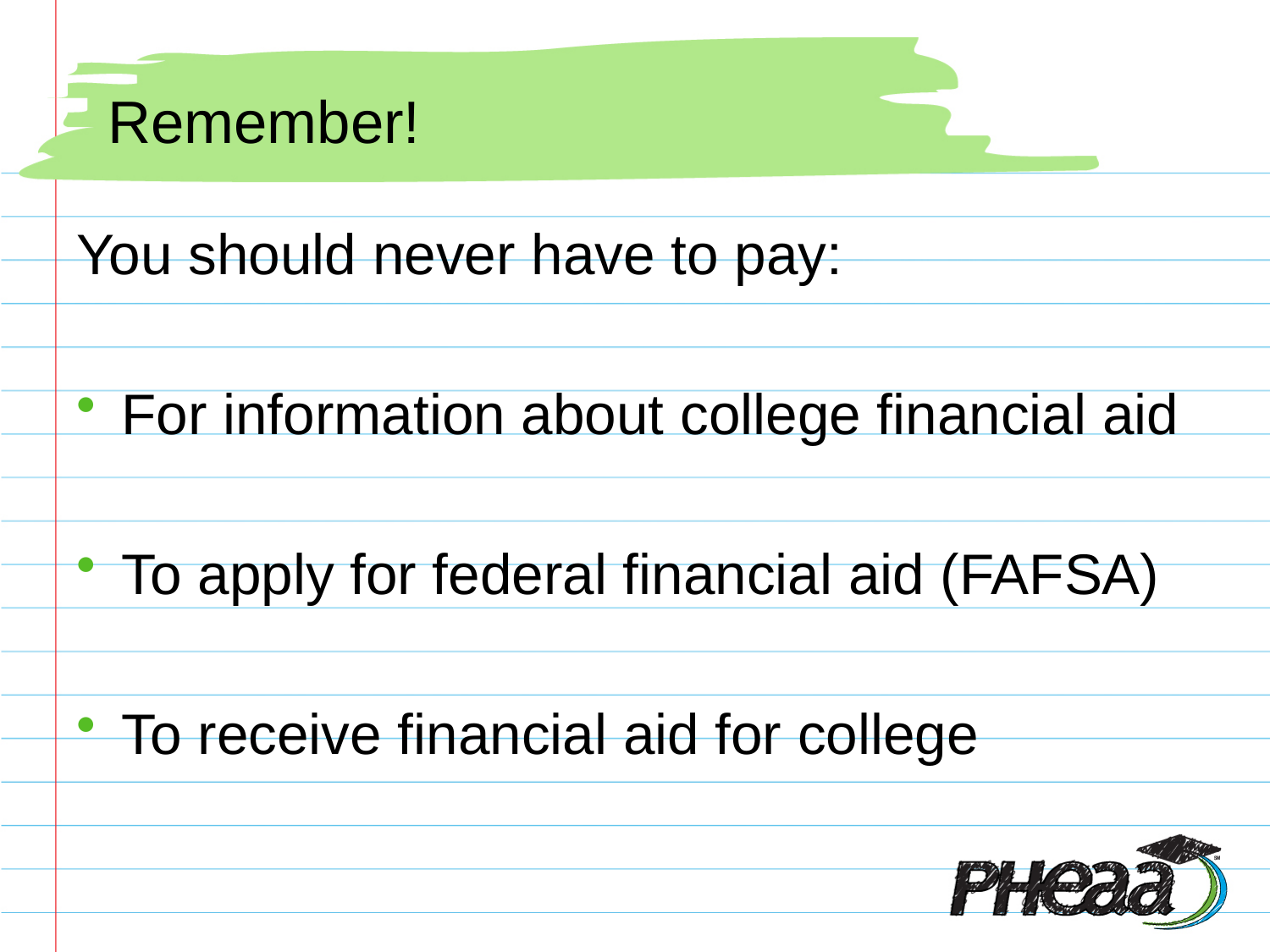

# Remember!
You should never have to pay:

For information about college financial aid

To apply for federal financial aid (FAFSA)

To receive financial aid for college